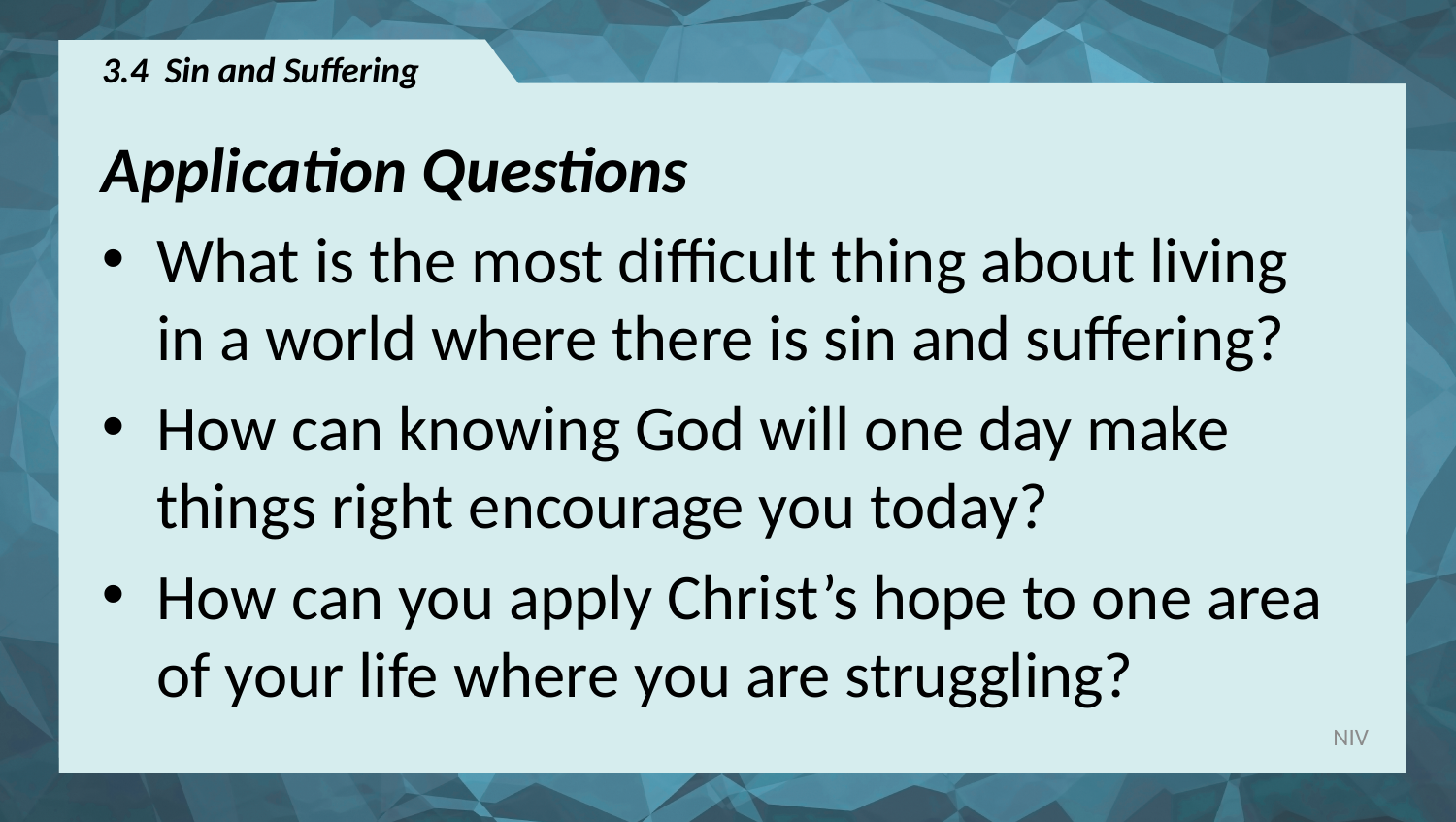

# 3.4  Sin and Suffering
Application Questions
What is the most difficult thing about living in a world where there is sin and suffering?
How can knowing God will one day make things right encourage you today?
How can you apply Christ’s hope to one area of your life where you are struggling?
NIV